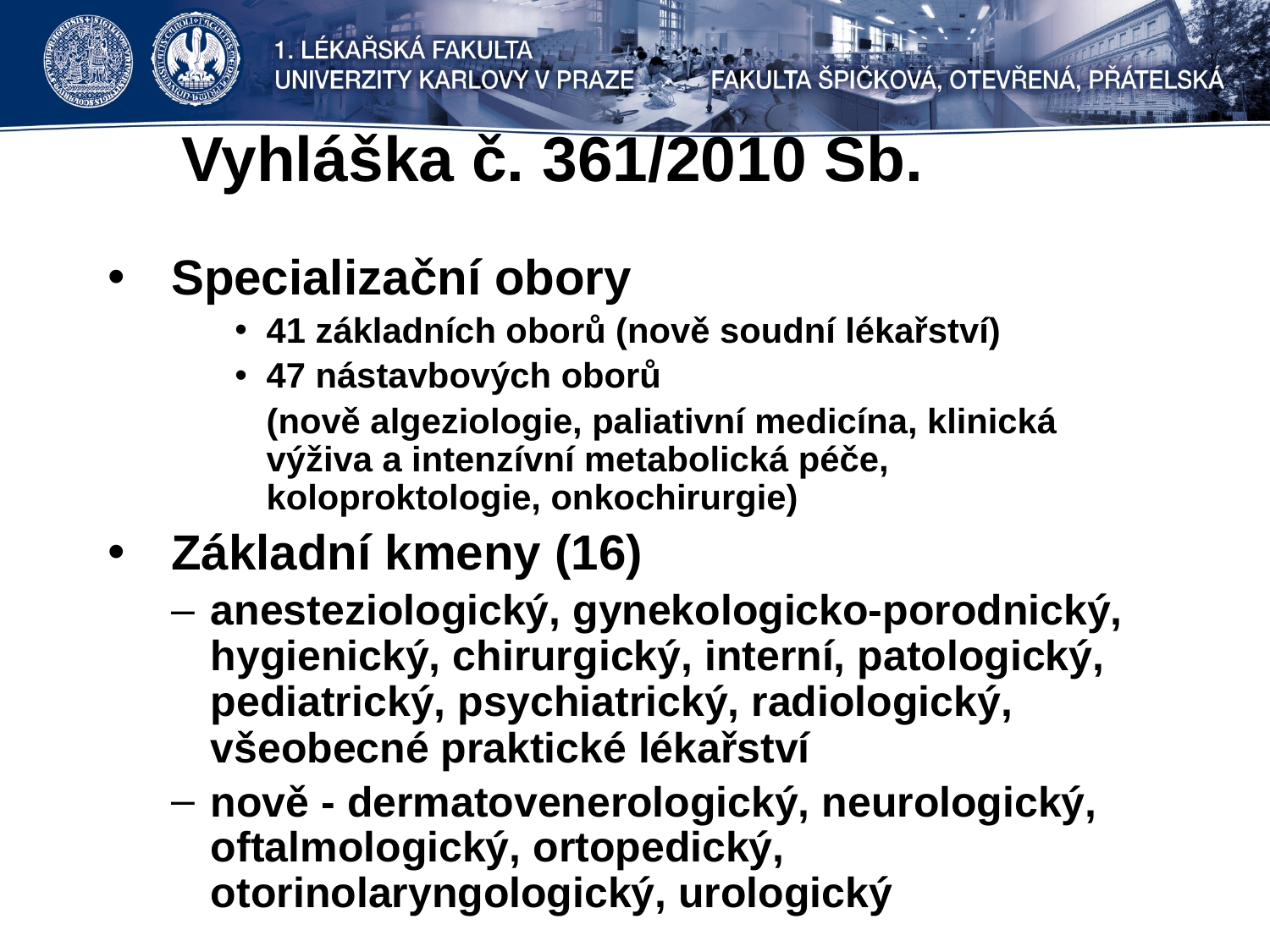

# Vyhláška č. 361/2010 Sb.
Specializační obory
41 základních oborů (nově soudní lékařství)
47 nástavbových oborů
	(nově algeziologie, paliativní medicína, klinická výživa a intenzívní metabolická péče, koloproktologie, onkochirurgie)
Základní kmeny (16)
anesteziologický, gynekologicko-porodnický, hygienický, chirurgický, interní, patologický, pediatrický, psychiatrický, radiologický, všeobecné praktické lékařství
nově - dermatovenerologický, neurologický, oftalmologický, ortopedický, otorinolaryngologický, urologický